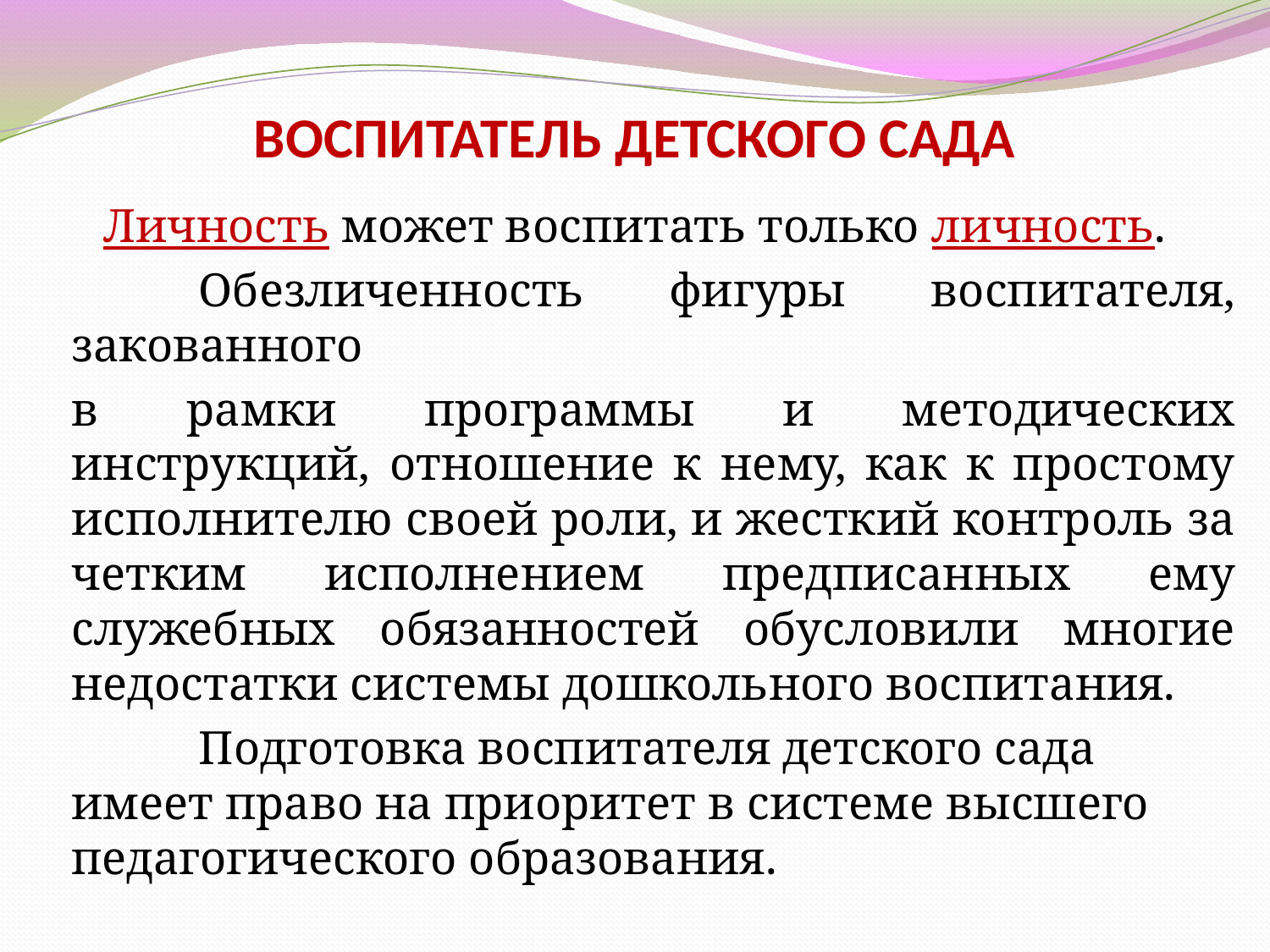

# ВОСПИТАТЕЛЬ ДЕТСКОГО САДА
Личность может воспитать только личность.
		Обезличенность фигуры воспитателя, закованного
	в рамки программы и методических инструкций, отношение к нему, как к простому исполнителю своей роли, и жесткий контроль за четким исполнением предписанных ему служебных обязанностей обусловили многие недостатки системы дошкольного воспитания.
		Подготовка воспитателя детского сада имеет право на приоритет в системе высшего педагогического образования.